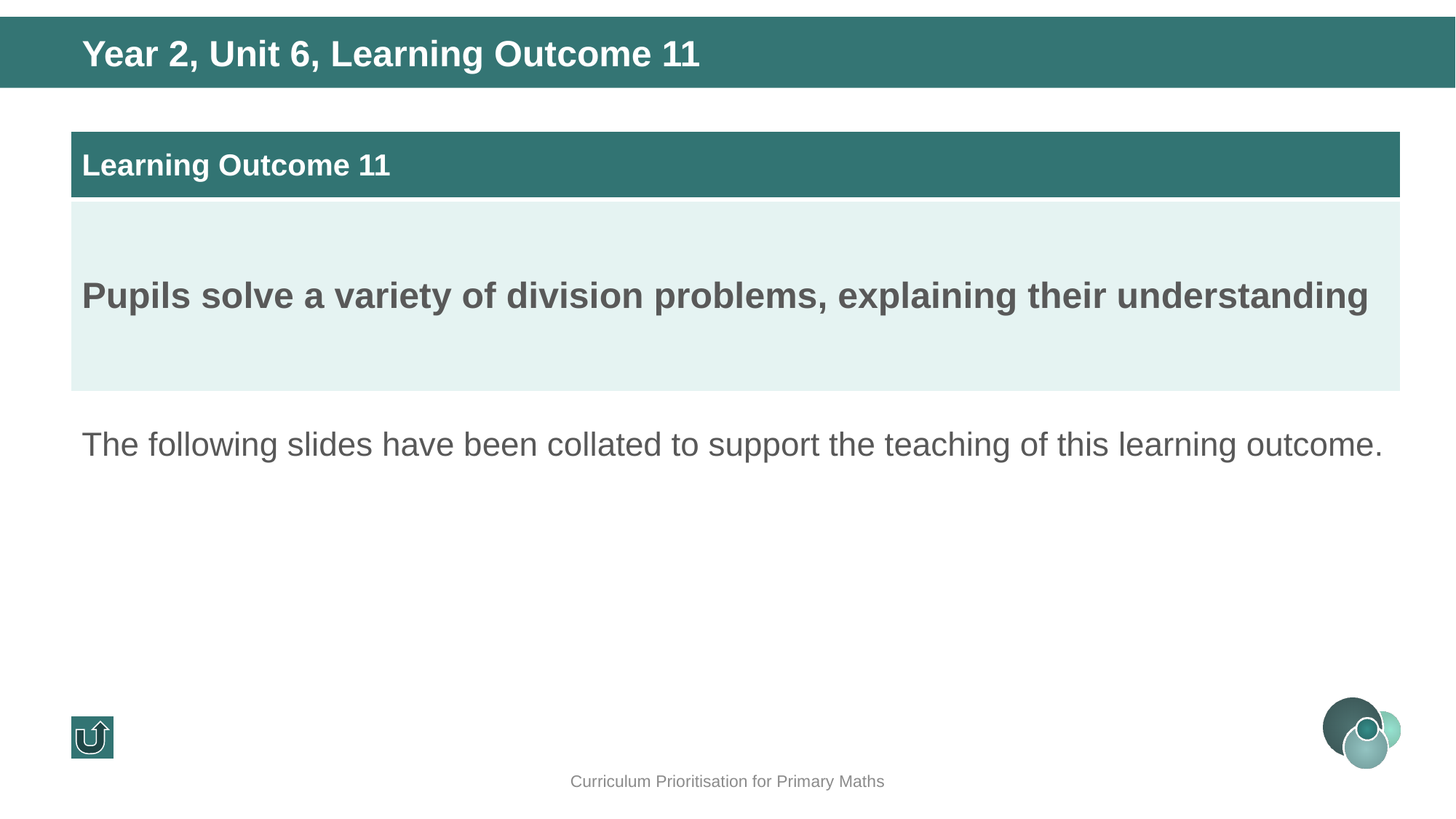

Year 2, Unit 6, Learning Outcome 11
| Learning Outcome 11 |
| --- |
| Pupils solve a variety of division problems, explaining their understanding |
The following slides have been collated to support the teaching of this learning outcome.

Curriculum Prioritisation for Primary Maths